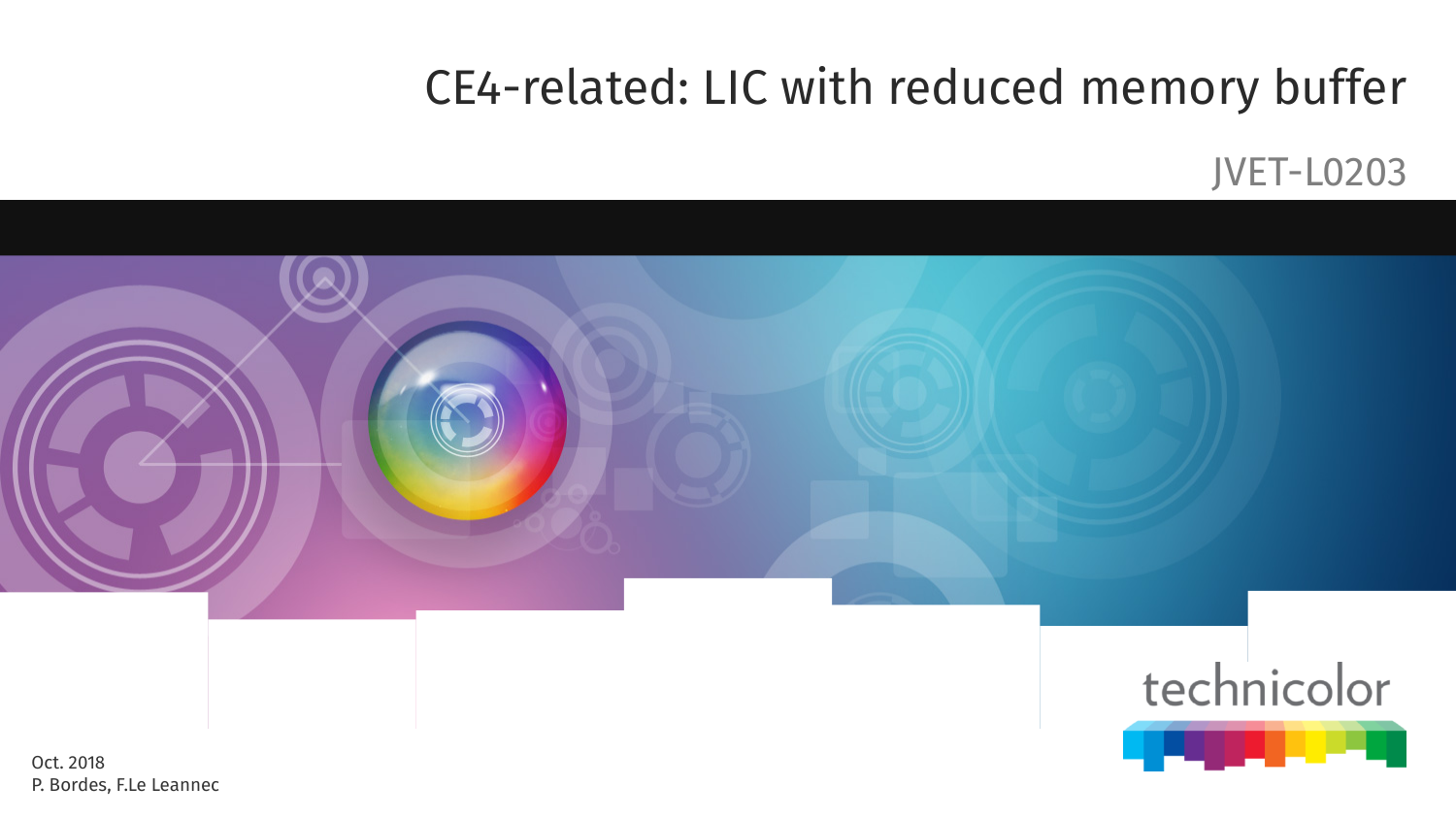

# CE4-related: LIC with reduced memory buffer
JVET-L0203
Oct. 2018
P. Bordes, F.Le Leannec